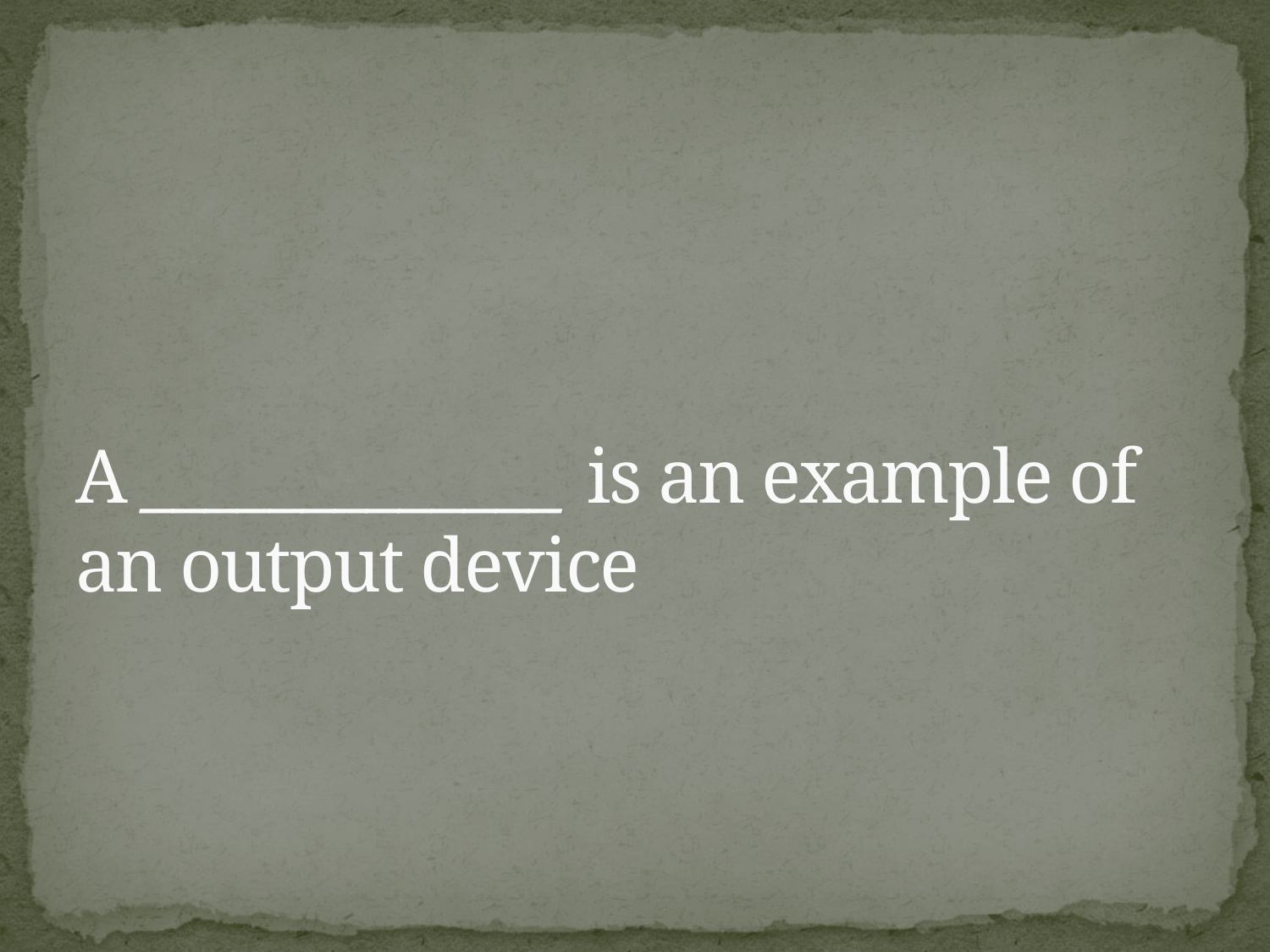

# A _____________ is an example of an output device